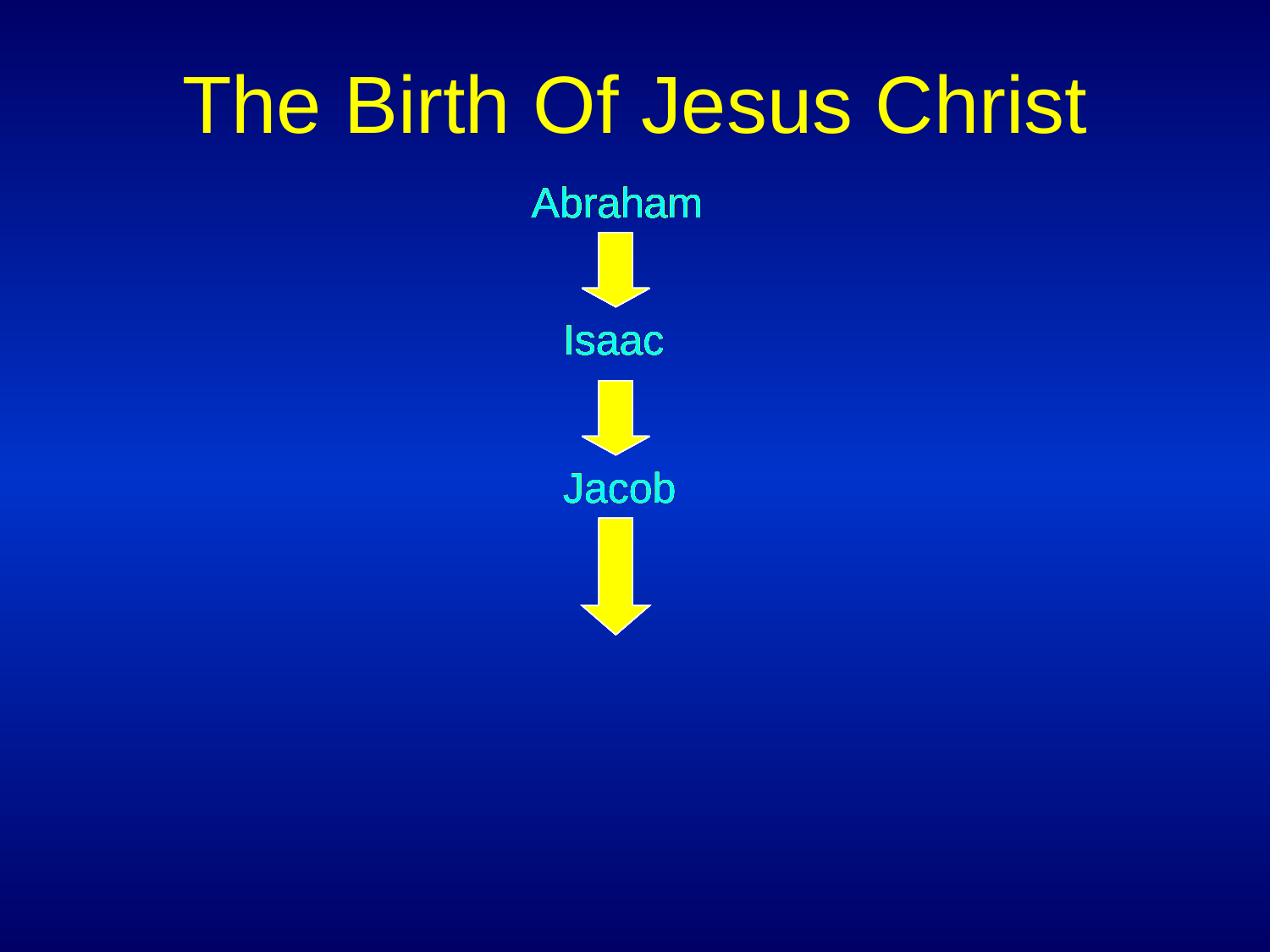

# The Birth Of Jesus Christ
Abraham
Abraham
Abraham
Abraham
Abraham
Abraham
Abraham
Abraham
Abraham

Isaac
Isaac
Isaac
Isaac
Isaac
Isaac
Isaac
Isaac

Jacob
Jacob
Jacob
Jacob
Jacob
Jacob